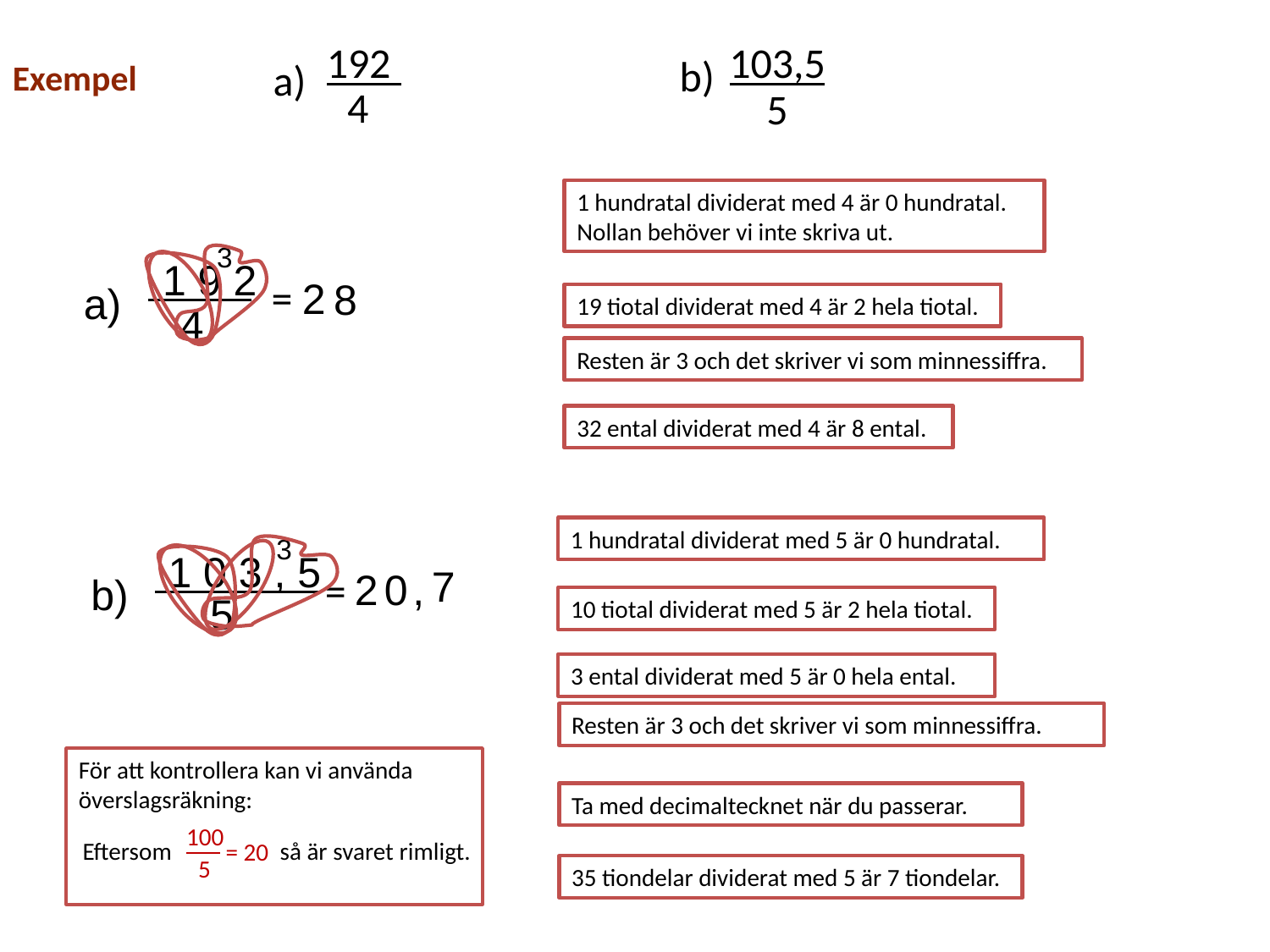

192
a)
4
103,5
b)
5
Exempel
1 hundratal dividerat med 4 är 0 hundratal.
Nollan behöver vi inte skriva ut.
3

1 9 2

=
2
8
a)
19 tiotal dividerat med 4 är 2 hela tiotal.
4
Resten är 3 och det skriver vi som minnessiffra.
32 ental dividerat med 4 är 8 ental.
1 hundratal dividerat med 5 är 0 hundratal.
3

1 0 3 , 5

7
0
2
,
=
b)
5
10 tiotal dividerat med 5 är 2 hela tiotal.
3 ental dividerat med 5 är 0 hela ental.
Resten är 3 och det skriver vi som minnessiffra.
För att kontrollera kan vi använda överslagsräkning:

100
5
20
=
så är svaret rimligt.
Eftersom
Ta med decimaltecknet när du passerar.
35 tiondelar dividerat med 5 är 7 tiondelar.